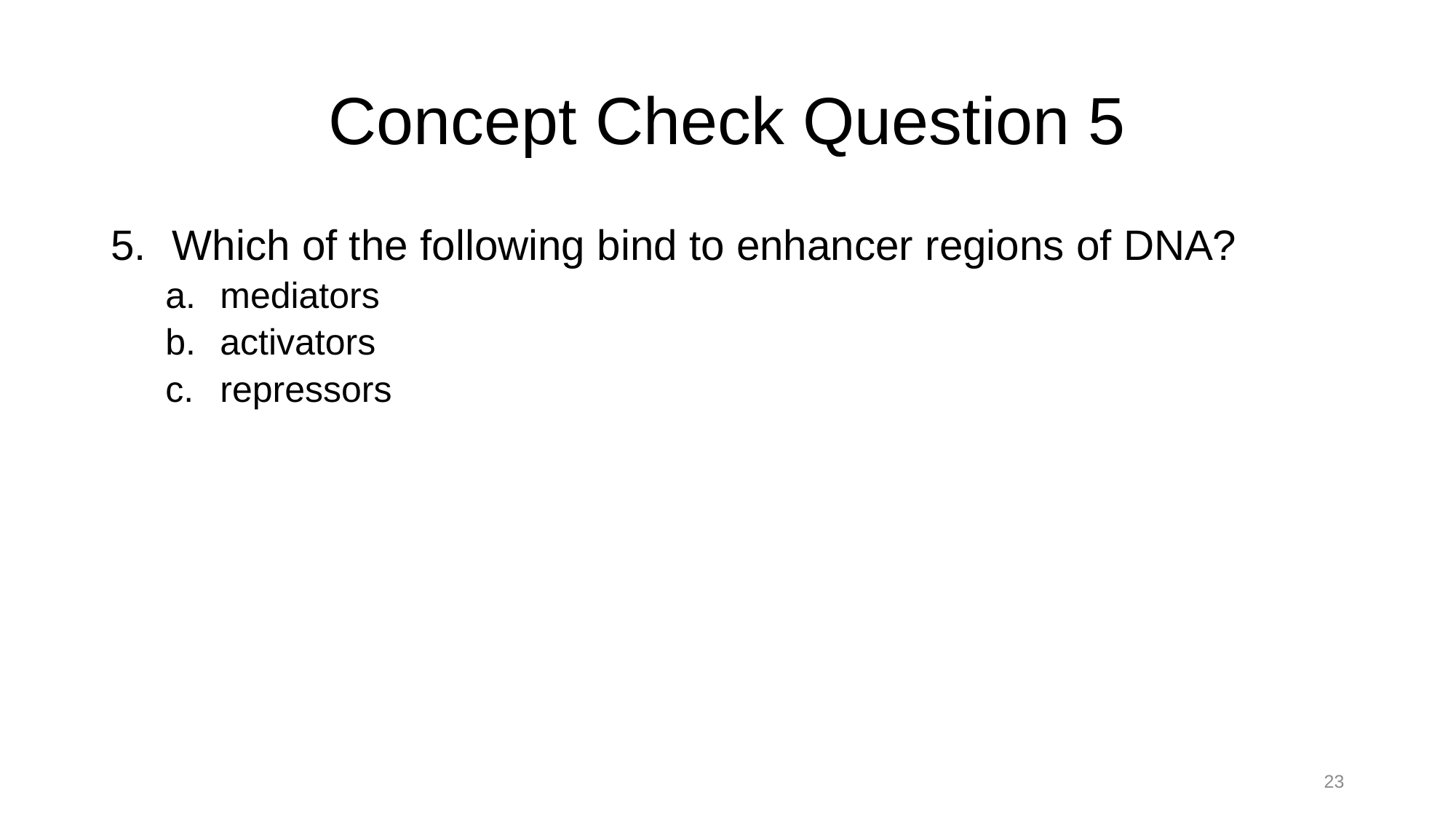

# Concept Check Question 5
Which of the following bind to enhancer regions of DNA?
mediators
activators
repressors
23